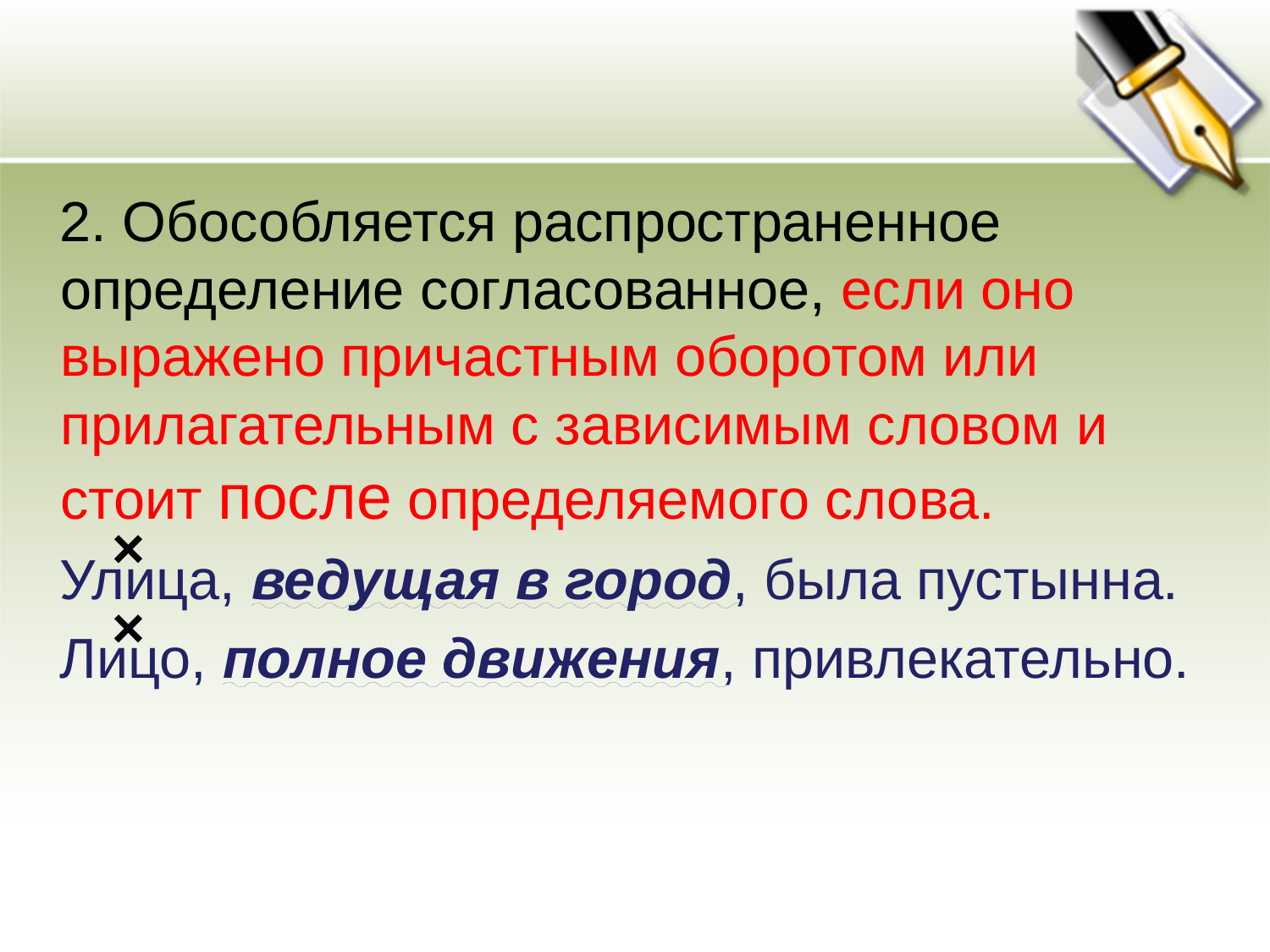

2. Обособляется распространенное определение согласованное, если оно выражено причастным оборотом или прилагательным с зависимым словом и стоит после определяемого слова.
   Улица, ведущая в город, была пустынна.
   Лицо, полное движения, привлекательно.

×
×